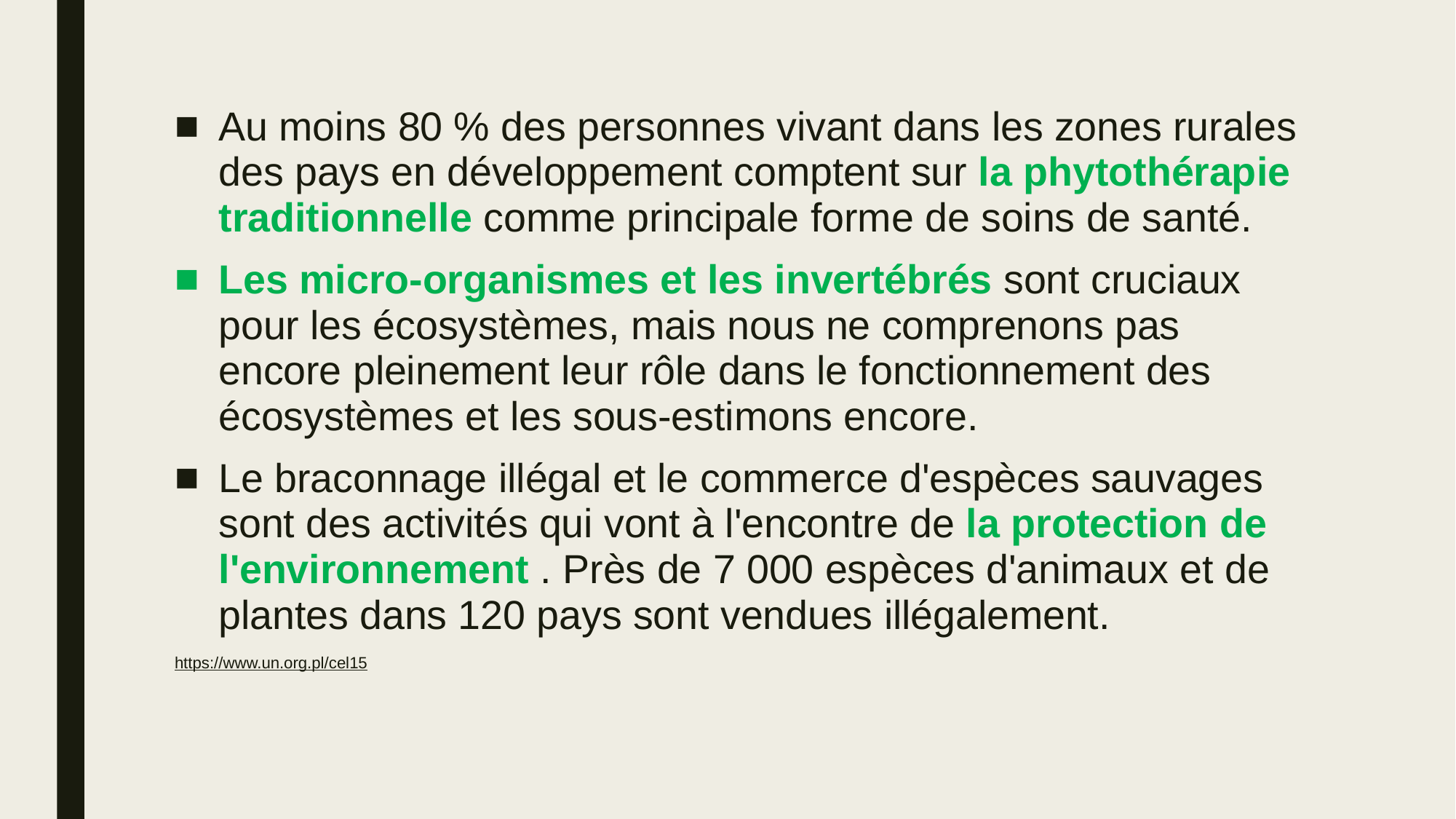

Au moins 80 % des personnes vivant dans les zones rurales des pays en développement comptent sur la phytothérapie traditionnelle comme principale forme de soins de santé.
Les micro-organismes et les invertébrés sont cruciaux pour les écosystèmes, mais nous ne comprenons pas encore pleinement leur rôle dans le fonctionnement des écosystèmes et les sous-estimons encore.
Le braconnage illégal et le commerce d'espèces sauvages sont des activités qui vont à l'encontre de la protection de l'environnement . Près de 7 000 espèces d'animaux et de plantes dans 120 pays sont vendues illégalement.
https://www.un.org.pl/cel15